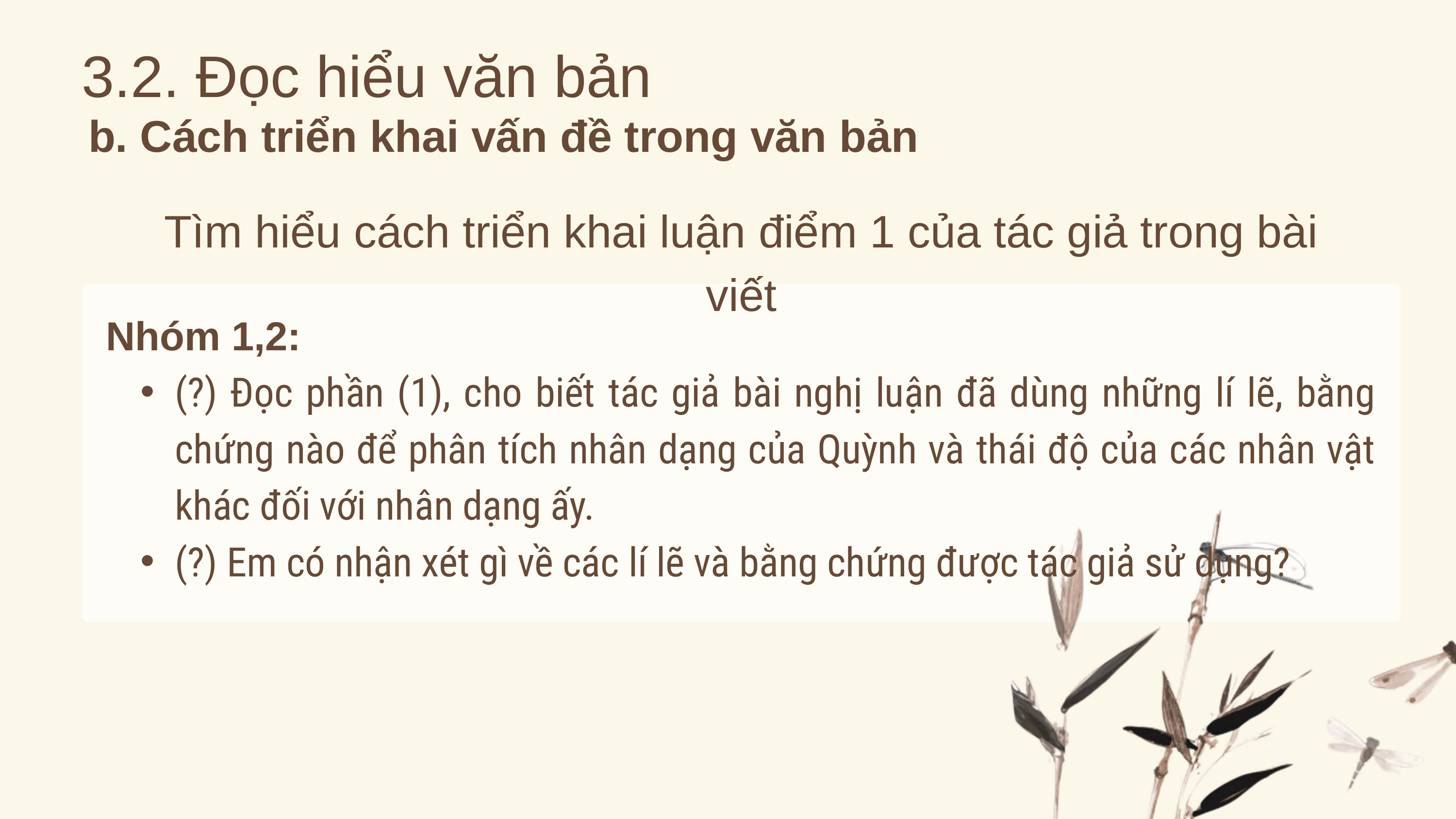

3.2. Đọc hiểu văn bản
b. Cách triển khai vấn đề trong văn bản
Tìm hiểu cách triển khai luận điểm 1 của tác giả trong bài viết

Nhóm 1,2:
(?) Đọc phần (1), cho biết tác giả bài nghị luận đã dùng những lí lẽ, bằng chứng nào để phân tích nhân dạng của Quỳnh và thái độ của các nhân vật khác đối với nhân dạng ấy.
(?) Em có nhận xét gì về các lí lẽ và bằng chứng được tác giả sử dụng?